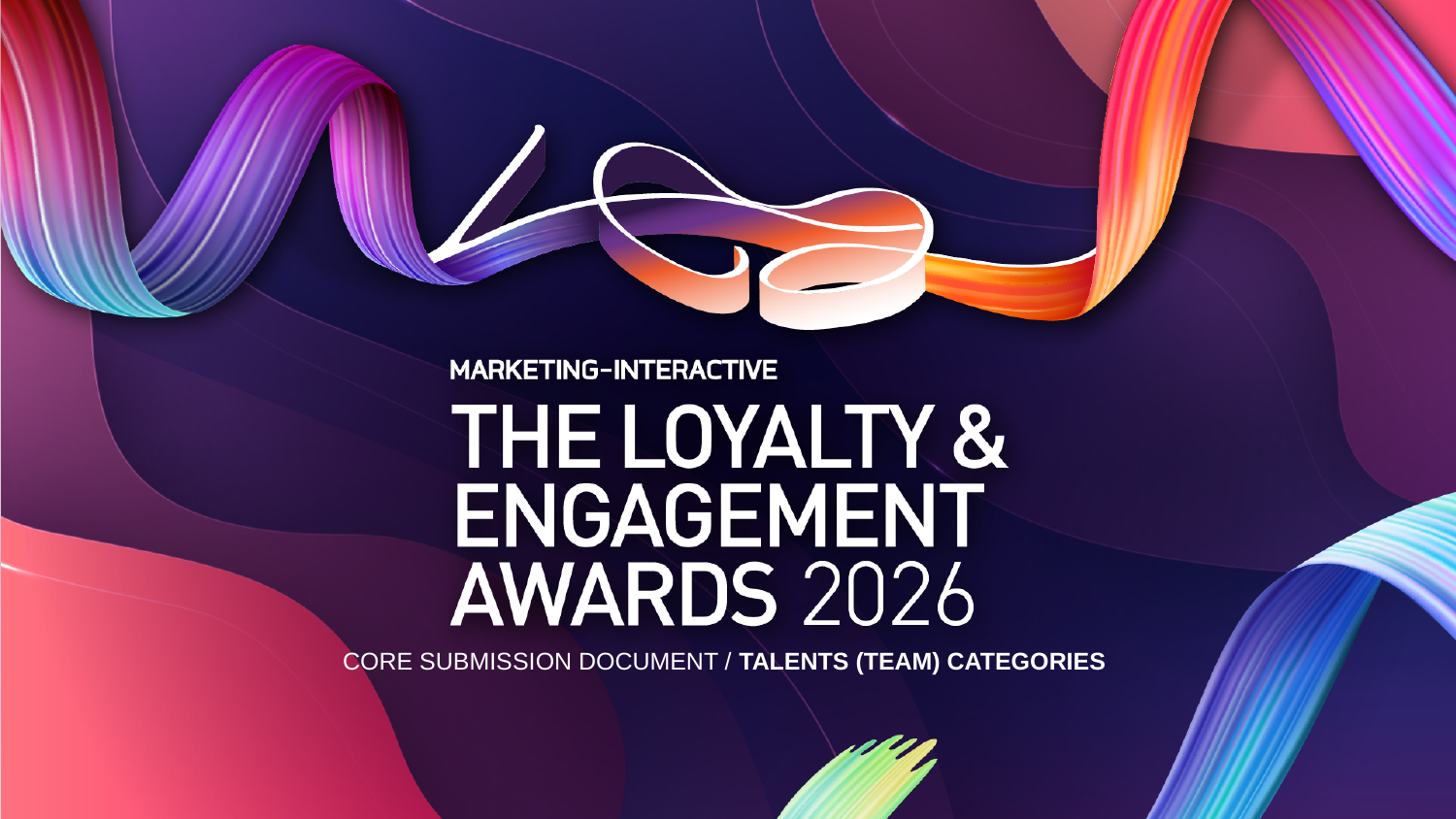

CORE SUBMISSION DOCUMENT / TALENTS (TEAM) CATEGORIES